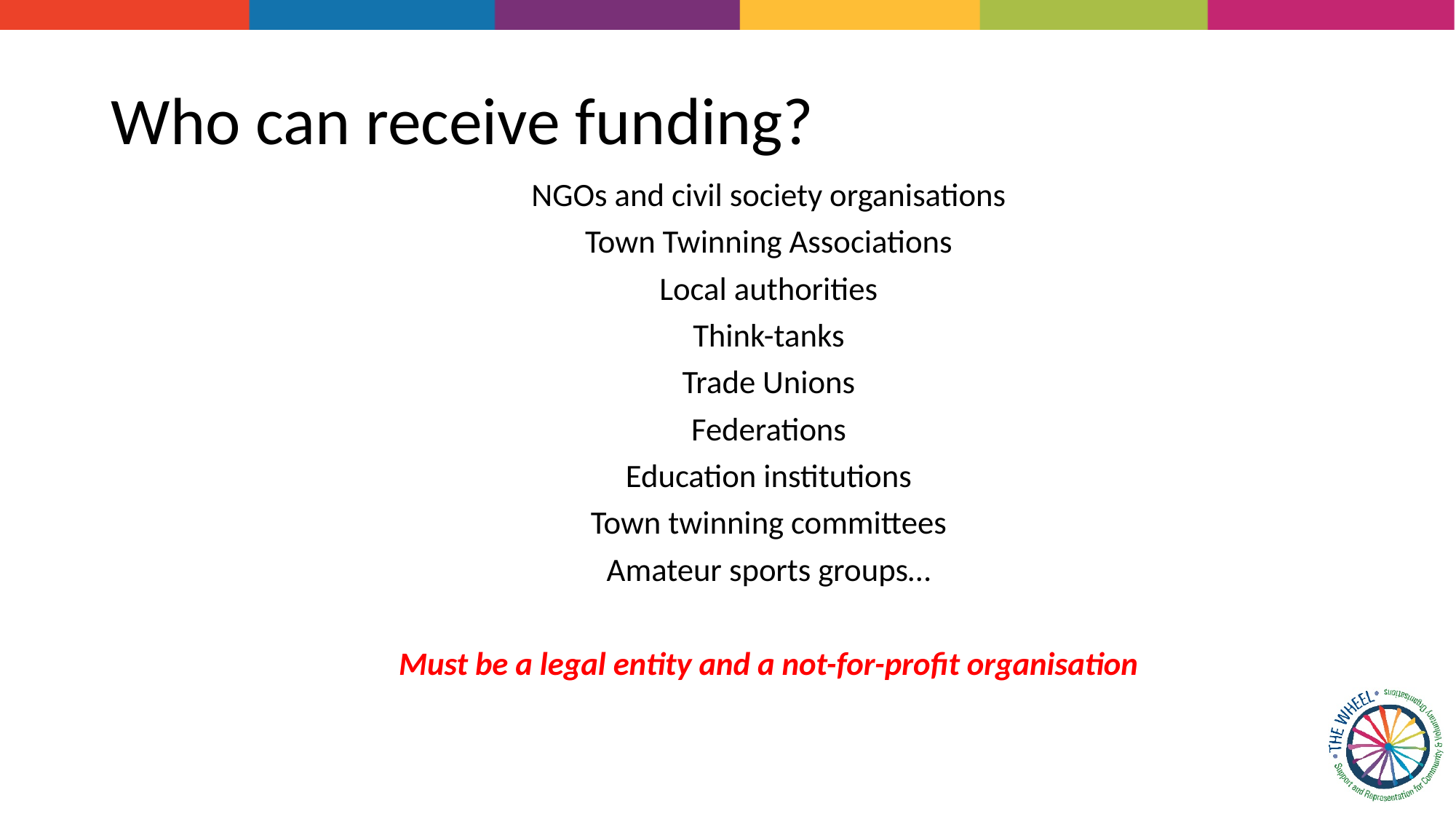

# Who can receive funding?
NGOs and civil society organisations
Town Twinning Associations
Local authorities
Think-tanks
Trade Unions
Federations
Education institutions
Town twinning committees
Amateur sports groups…

Must be a legal entity and a not-for-profit organisation